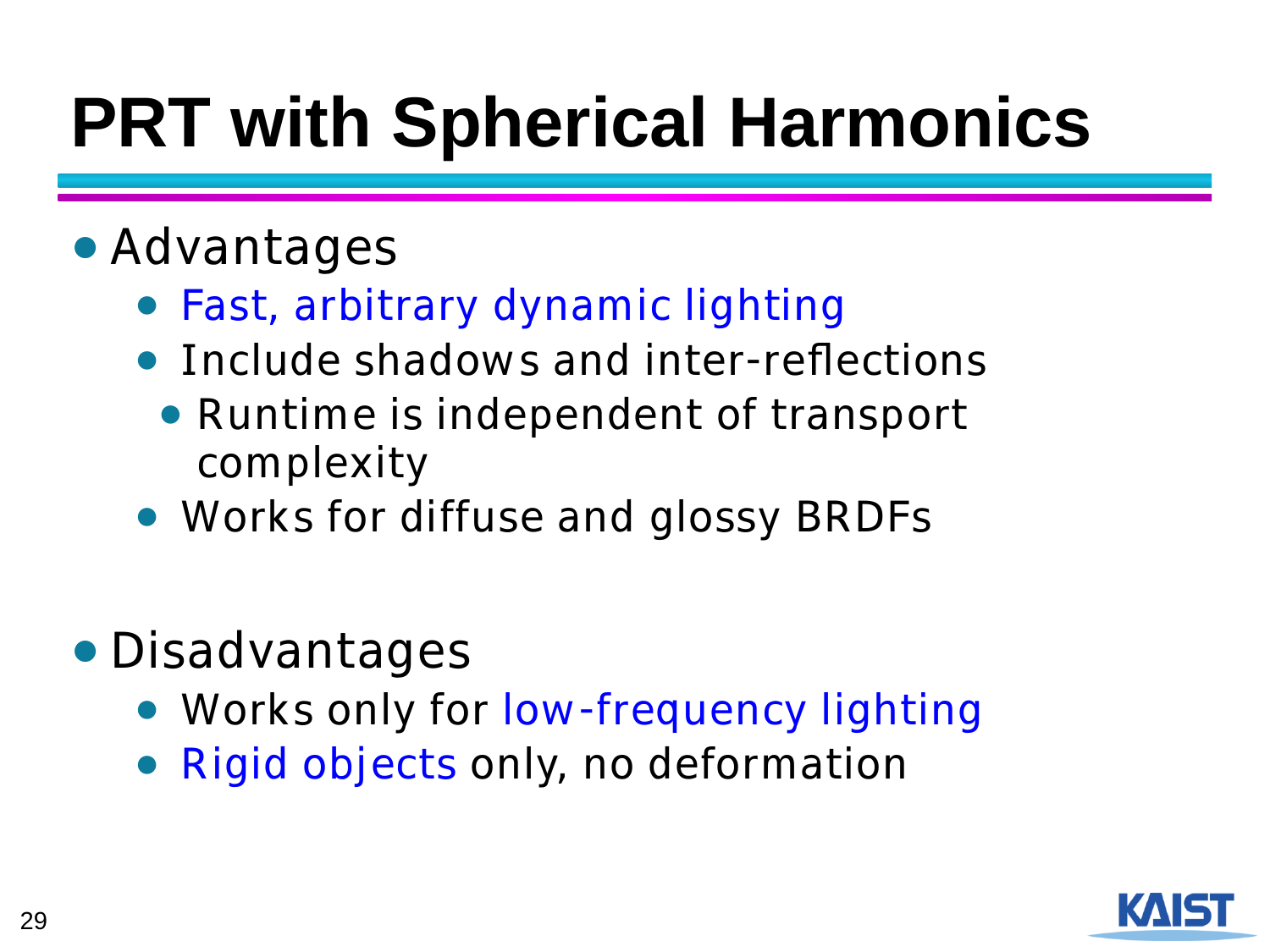

# PRT with Spherical Harmonics
Advantages
Fast, arbitrary dynamic lighting
Include shadows and inter-reflections
Runtime is independent of transport complexity
Works for diffuse and glossy BRDFs

Disadvantages
Works only for low-frequency lighting
Rigid objects only, no deformation